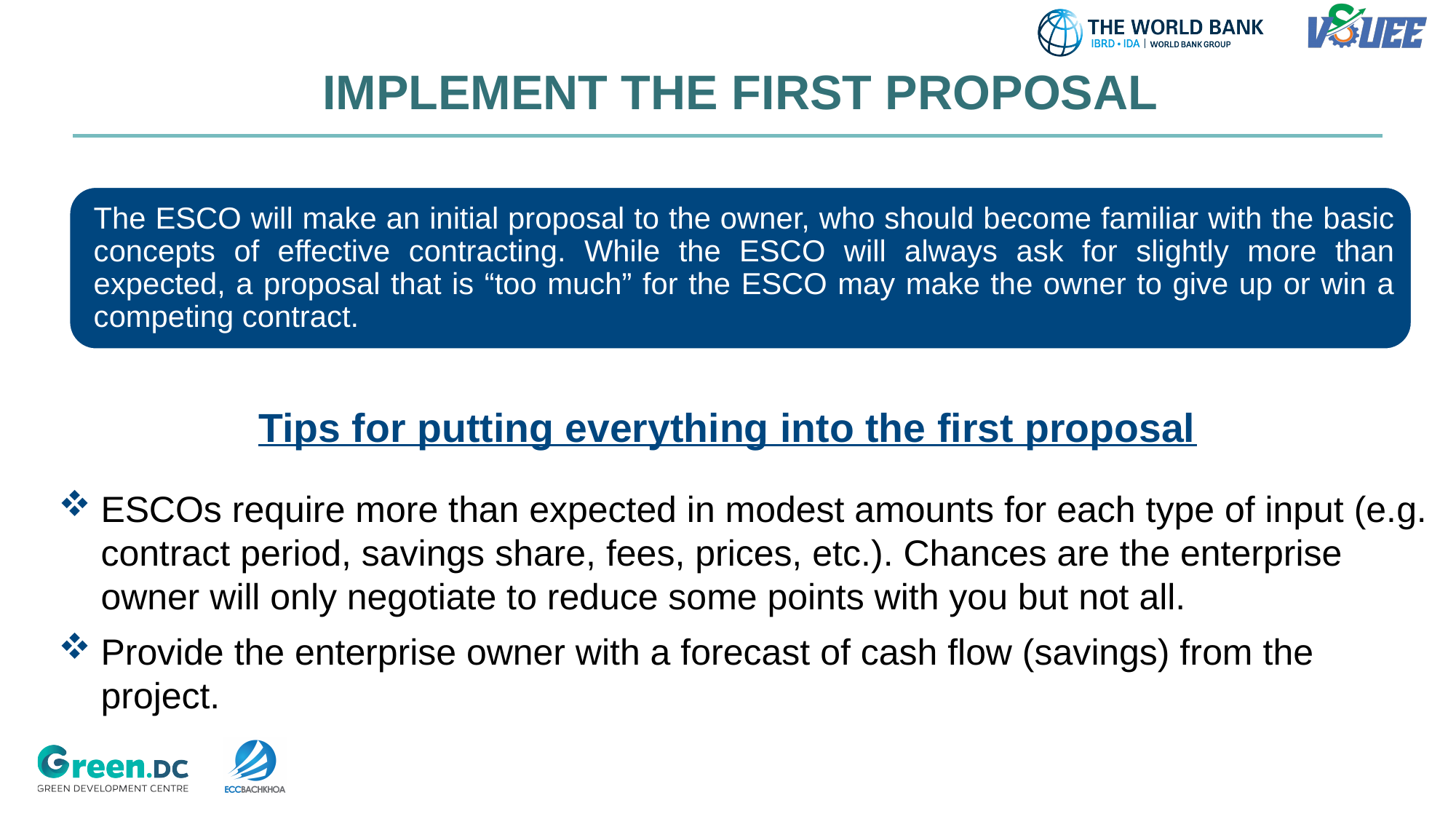

| IMPLEMENT THE FIRST PROPOSAL |
| --- |
The ESCO will make an initial proposal to the owner, who should become familiar with the basic concepts of effective contracting. While the ESCO will always ask for slightly more than expected, a proposal that is “too much” for the ESCO may make the owner to give up or win a competing contract.
Tips for putting everything into the first proposal
ESCOs require more than expected in modest amounts for each type of input (e.g. contract period, savings share, fees, prices, etc.). Chances are the enterprise owner will only negotiate to reduce some points with you but not all.
Provide the enterprise owner with a forecast of cash flow (savings) from the project.